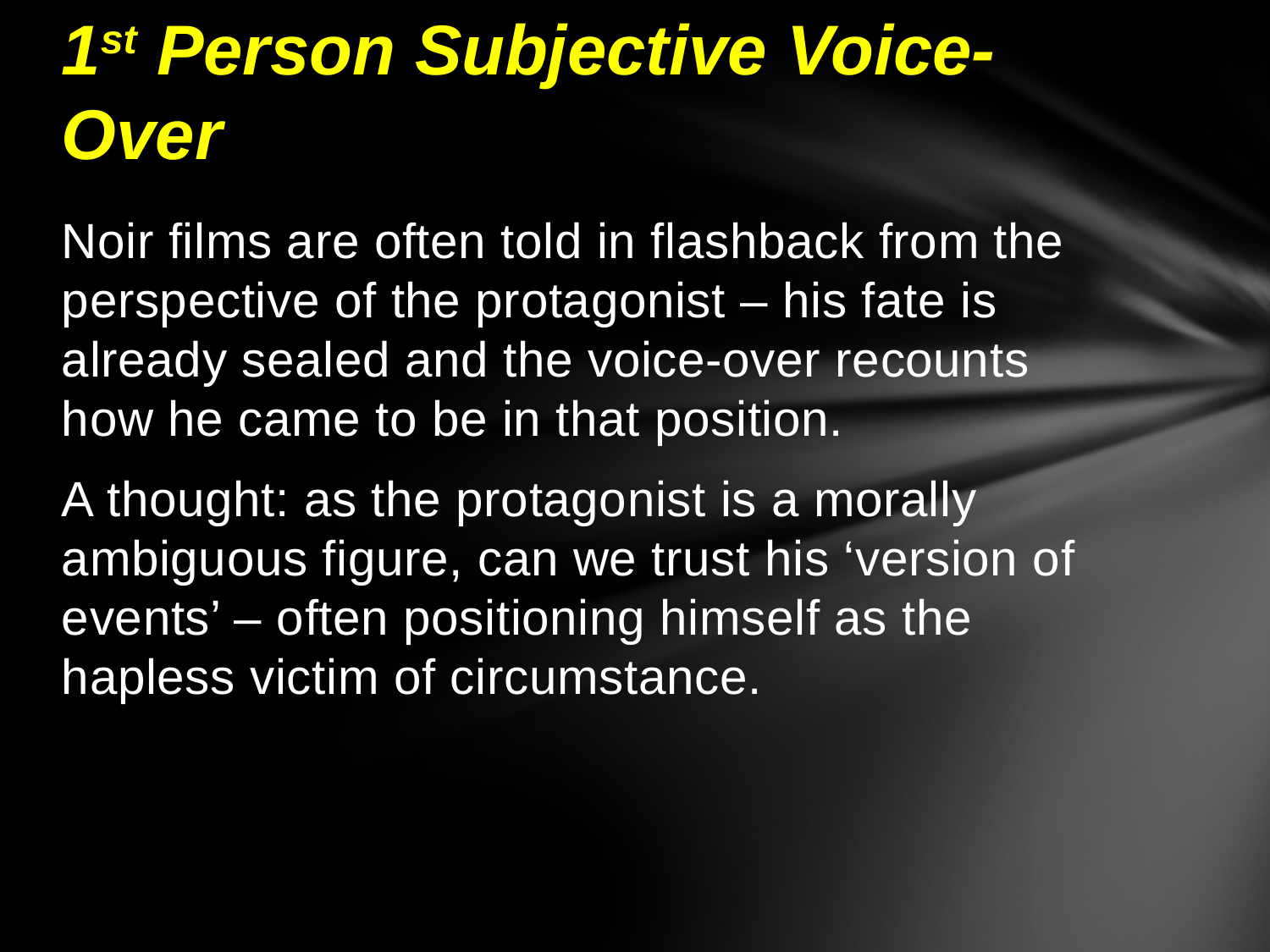

# 1st Person Subjective Voice-Over
Noir films are often told in flashback from the perspective of the protagonist – his fate is already sealed and the voice-over recounts how he came to be in that position.
A thought: as the protagonist is a morally ambiguous figure, can we trust his ‘version of events’ – often positioning himself as the hapless victim of circumstance.